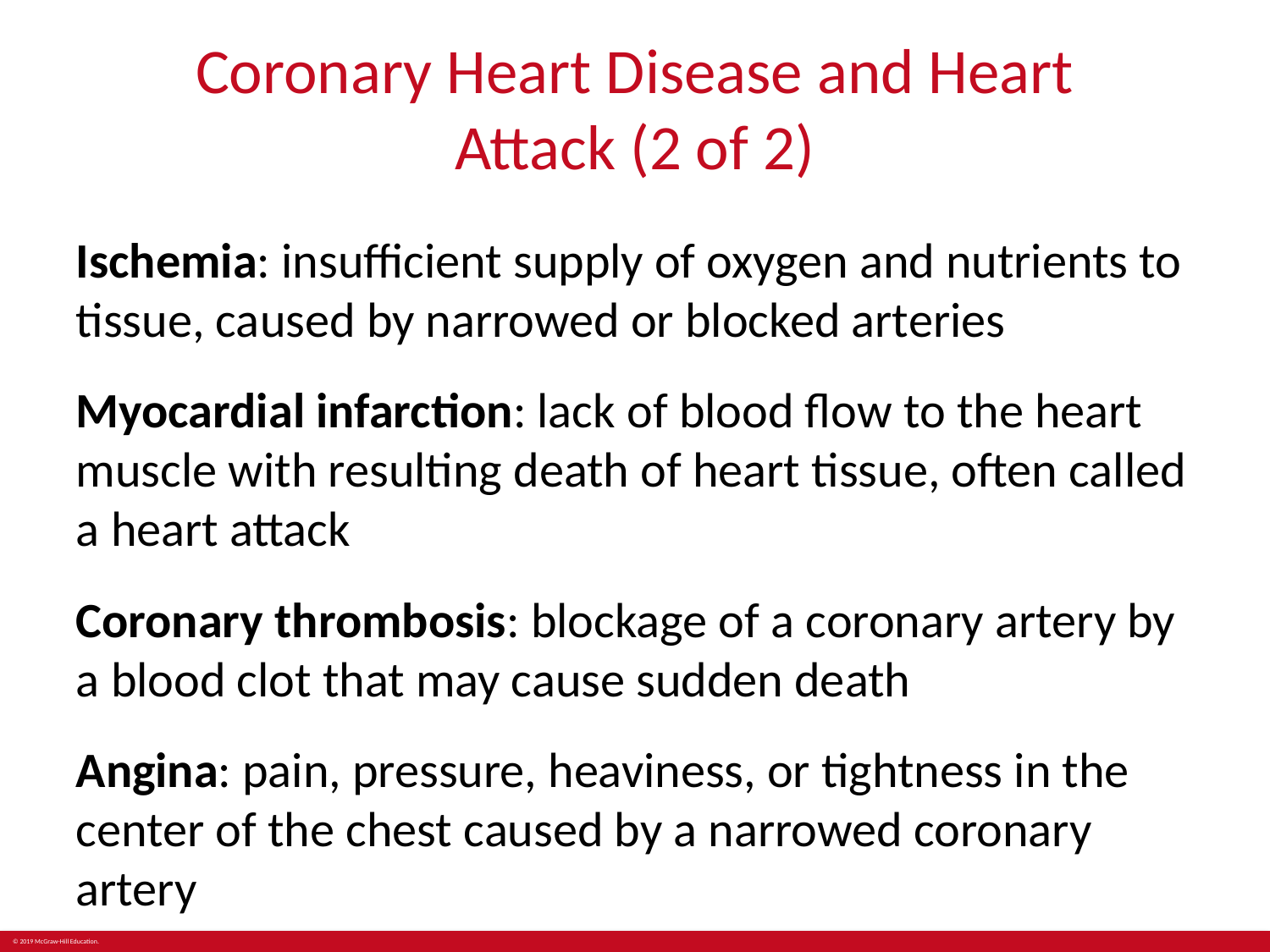

# Coronary Heart Disease and Heart Attack (2 of 2)
Ischemia: insufficient supply of oxygen and nutrients to tissue, caused by narrowed or blocked arteries
Myocardial infarction: lack of blood flow to the heart muscle with resulting death of heart tissue, often called a heart attack
Coronary thrombosis: blockage of a coronary artery by a blood clot that may cause sudden death
Angina: pain, pressure, heaviness, or tightness in the center of the chest caused by a narrowed coronary artery